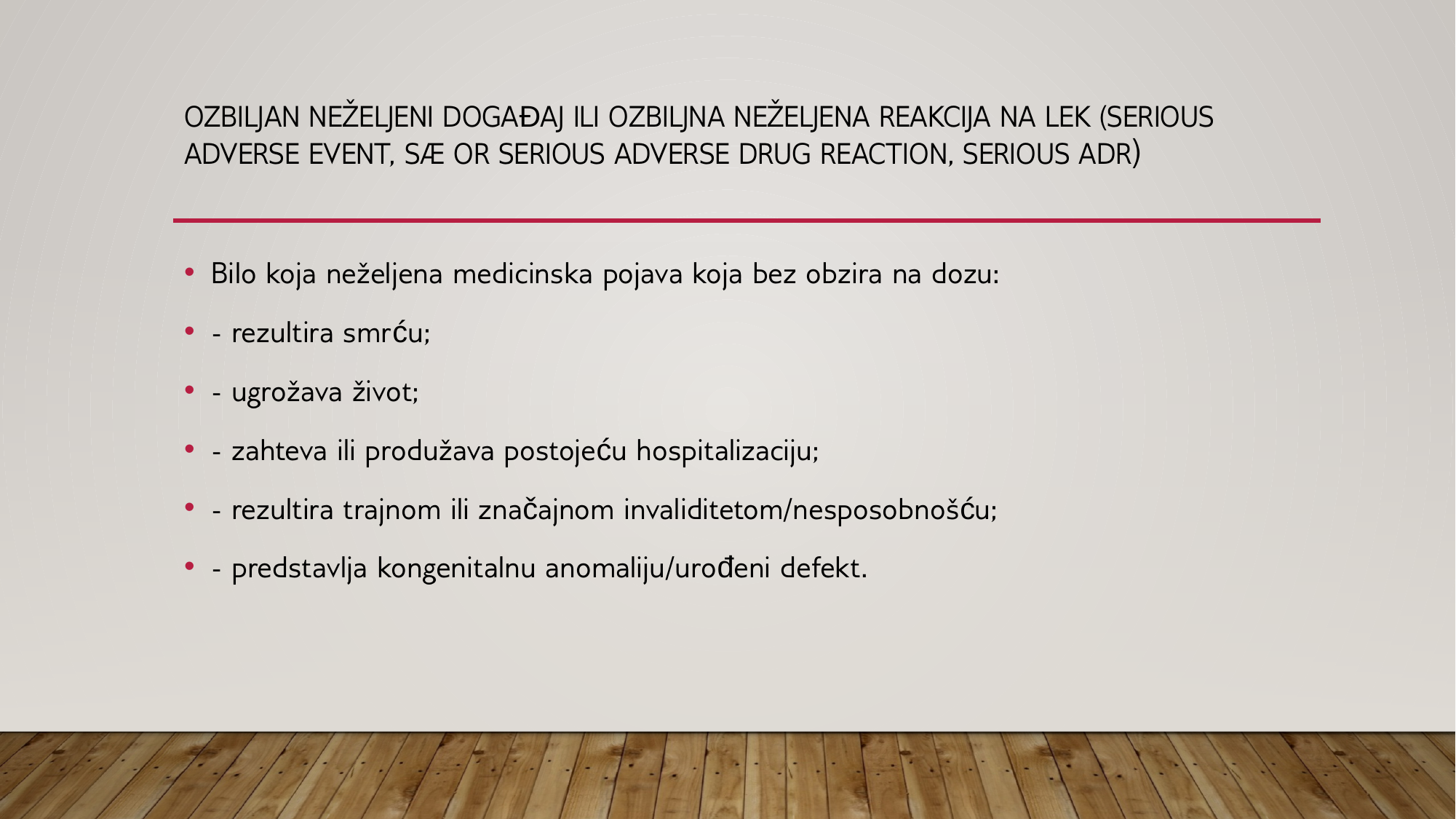

# Ozbiljan neželjeni događaj ili ozbiljna neželjena reakcija na lek (Serious Adverse Event, SAE or Serious Adverse Drug Reaction, Serious ADR)
Bilo koja neželjena medicinska pojava koja bez obzira na dozu:
- rezultira smrću;
- ugrožava život;
- zahteva ili produžava postojeću hospitalizaciju;
- rezultira trajnom ili značajnom invaliditetom/nesposobnošću;
- predstavlja kongenitalnu anomaliju/urođeni defekt.